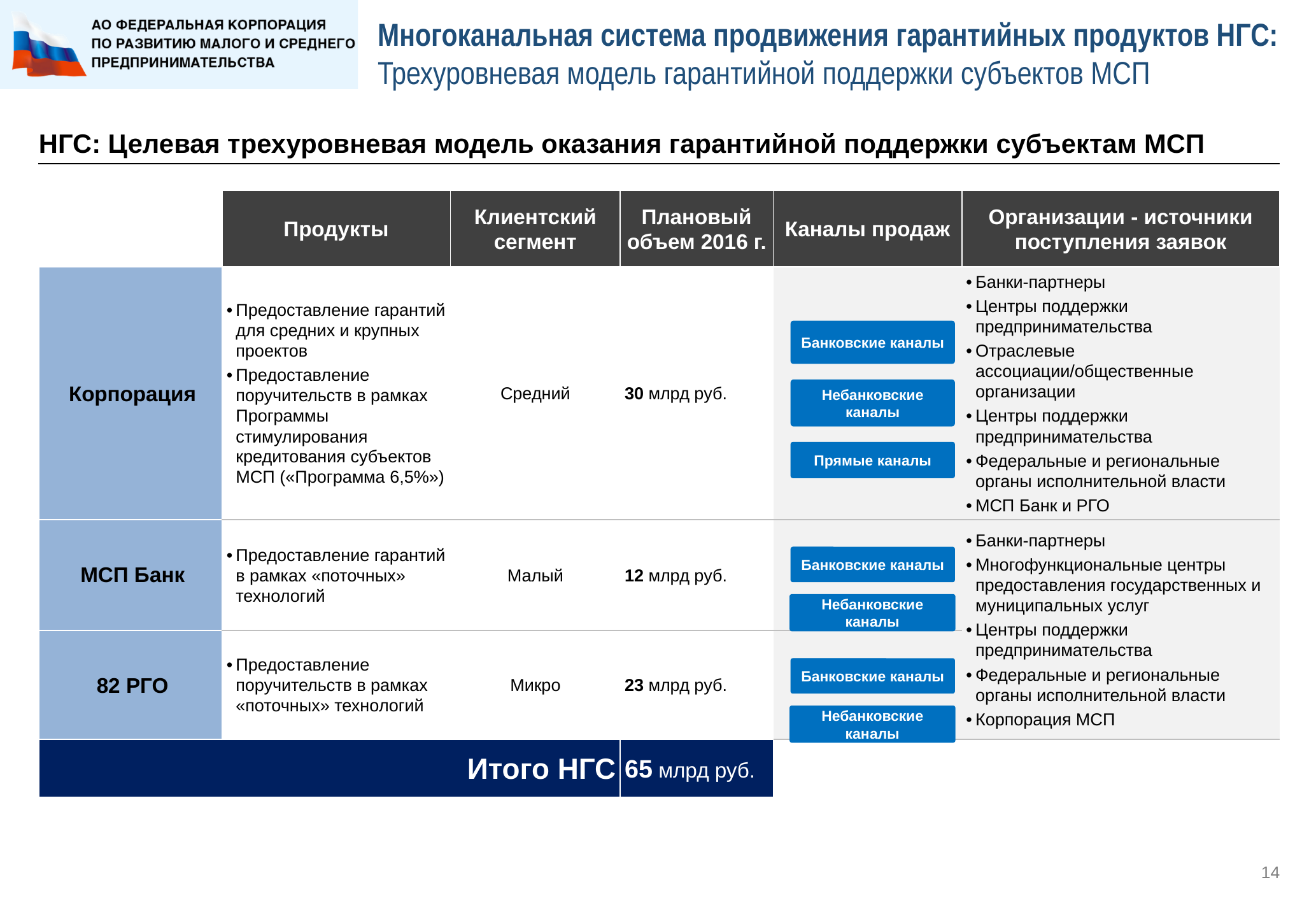

# Многоканальная система продвижения гарантийных продуктов НГС: Трехуровневая модель гарантийной поддержки субъектов МСП
НГС: Целевая трехуровневая модель оказания гарантийной поддержки субъектам МСП
|  | Продукты | Клиентский сегмент | Плановый объем 2016 г. | Каналы продаж | Организации - источники поступления заявок |
| --- | --- | --- | --- | --- | --- |
| Корпорация | Предоставление гарантий для средних и крупных проектов Предоставление поручительств в рамках Программы стимулирования кредитования субъектов МСП («Программа 6,5%») | Средний | 30 млрд руб. |  | Банки-партнеры Центры поддержки предпринимательства Отраслевые ассоциации/общественные организации Центры поддержки предпринимательства Федеральные и региональные органы исполнительной власти МСП Банк и РГО |
| МСП Банк | Предоставление гарантий в рамках «поточных» технологий | Малый | 12 млрд руб. |  | Банки-партнеры Многофункциональные центры предоставления государственных и муниципальных услуг Центры поддержки предпринимательства Федеральные и региональные органы исполнительной власти Корпорация МСП |
| 82 РГО | Предоставление поручительств в рамках «поточных» технологий | Микро | 23 млрд руб. |  |  |
| Итого НГС |  |  | 65 млрд руб. |  |  |
Банковские каналы
Небанковские каналы
Прямые каналы
Банковские каналы
Небанковские каналы
Банковские каналы
Небанковские каналы